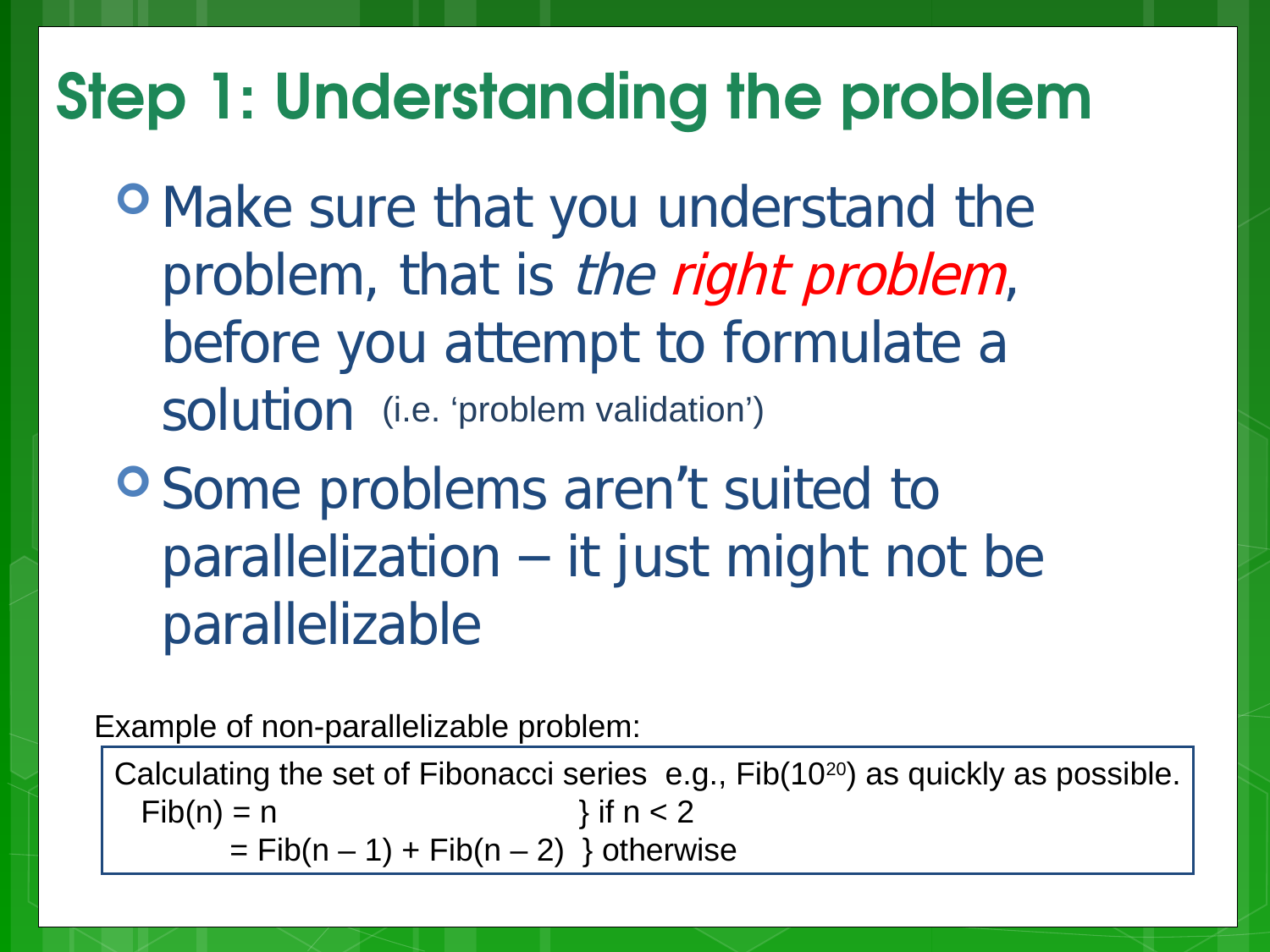

# Step 1: Understanding the problem
Make sure that you understand the problem, that is the right problem, before you attempt to formulate a solution
Some problems aren’t suited to parallelization – it just might not be parallelizable
(i.e. ‘problem validation’)
Example of non-parallelizable problem:
Calculating the set of Fibonacci series  e.g., Fib(1020) as quickly as possible.
   Fib(n) = n                                  } if n < 2
             = Fib(n – 1) + Fib(n – 2)  } otherwise